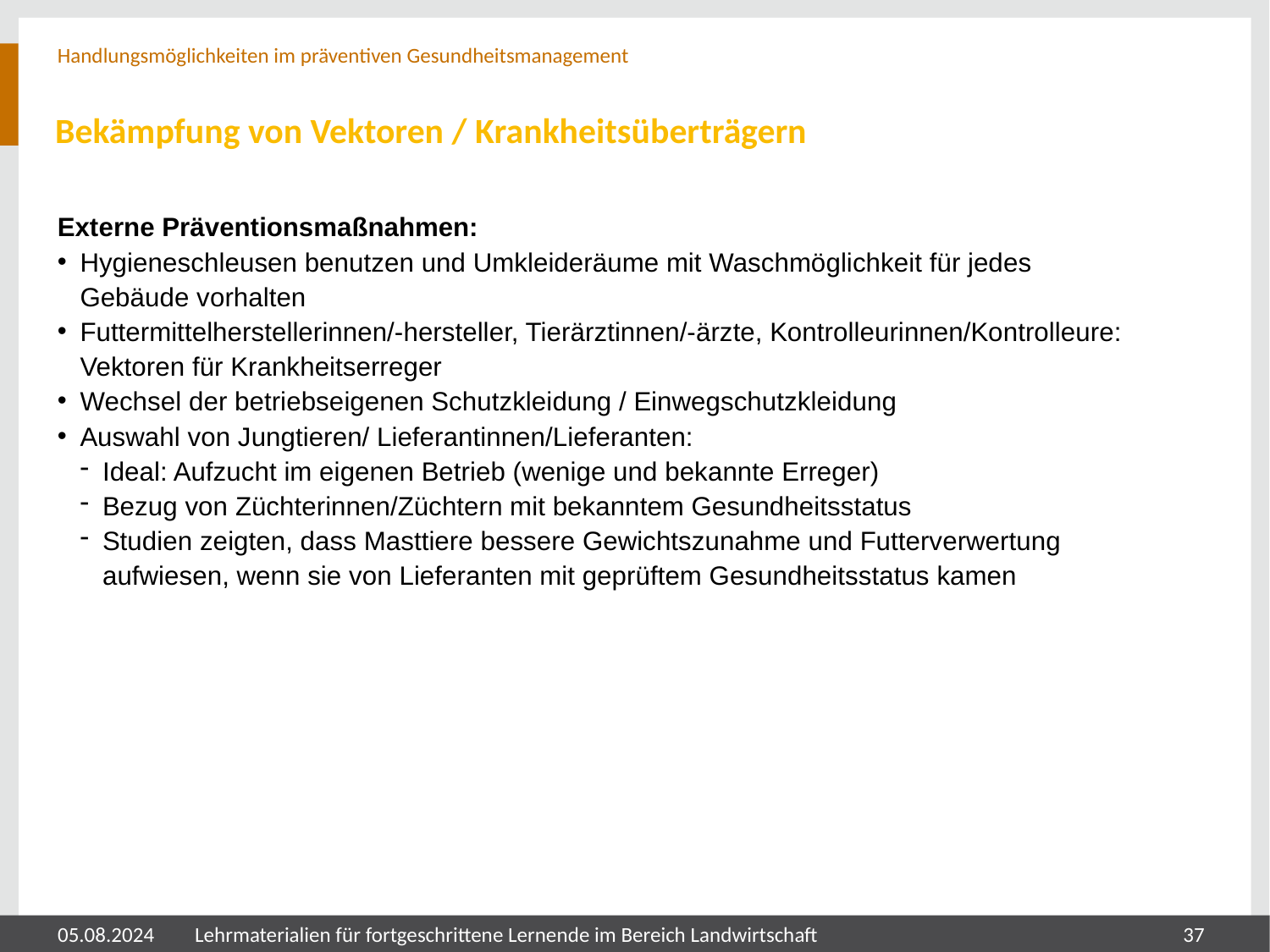

Handlungsmöglichkeiten im präventiven Gesundheitsmanagement
# Bekämpfung von Vektoren / Krankheitsüberträgern
Externe Präventionsmaßnahmen:
Hygieneschleusen benutzen und Umkleideräume mit Waschmöglichkeit für jedes Gebäude vorhalten
Futtermittelherstellerinnen/-hersteller, Tierärztinnen/-ärzte, Kontrolleurinnen/Kontrolleure: Vektoren für Krankheitserreger
Wechsel der betriebseigenen Schutzkleidung / Einwegschutzkleidung
Auswahl von Jungtieren/ Lieferantinnen/Lieferanten:
Ideal: Aufzucht im eigenen Betrieb (wenige und bekannte Erreger)
Bezug von Züchterinnen/Züchtern mit bekanntem Gesundheitsstatus
Studien zeigten, dass Masttiere bessere Gewichtszunahme und Futterverwertung aufwiesen, wenn sie von Lieferanten mit geprüftem Gesundheitsstatus kamen

05.08.2024
Lehrmaterialien für fortgeschrittene Lernende im Bereich Landwirtschaft
37